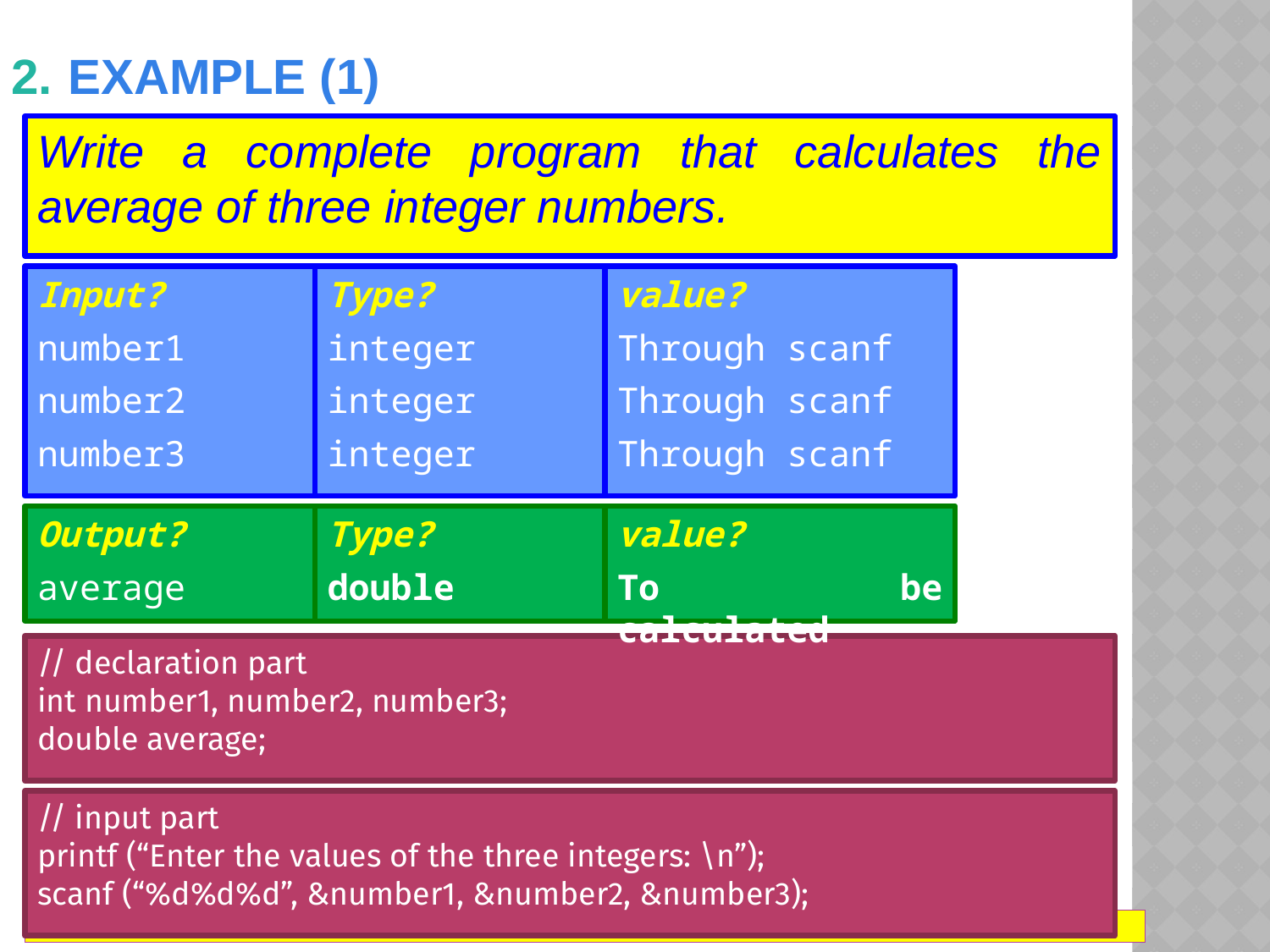

# 2. Example (1)
Write a complete program that calculates the average of three integer numbers.
Input?
number1
number2
number3
Type?
integer
integer
integer
value?
Through scanf
Through scanf
Through scanf
Output?
average
Type?
double
value?
To be calculated
// declaration part
int number1, number2, number3;
double average;
// input part
printf (“Enter the values of the three integers: \n”);
scanf (“%d%d%d”, &number1, &number2, &number3);
Dr. Soha S. Zaghloul			11